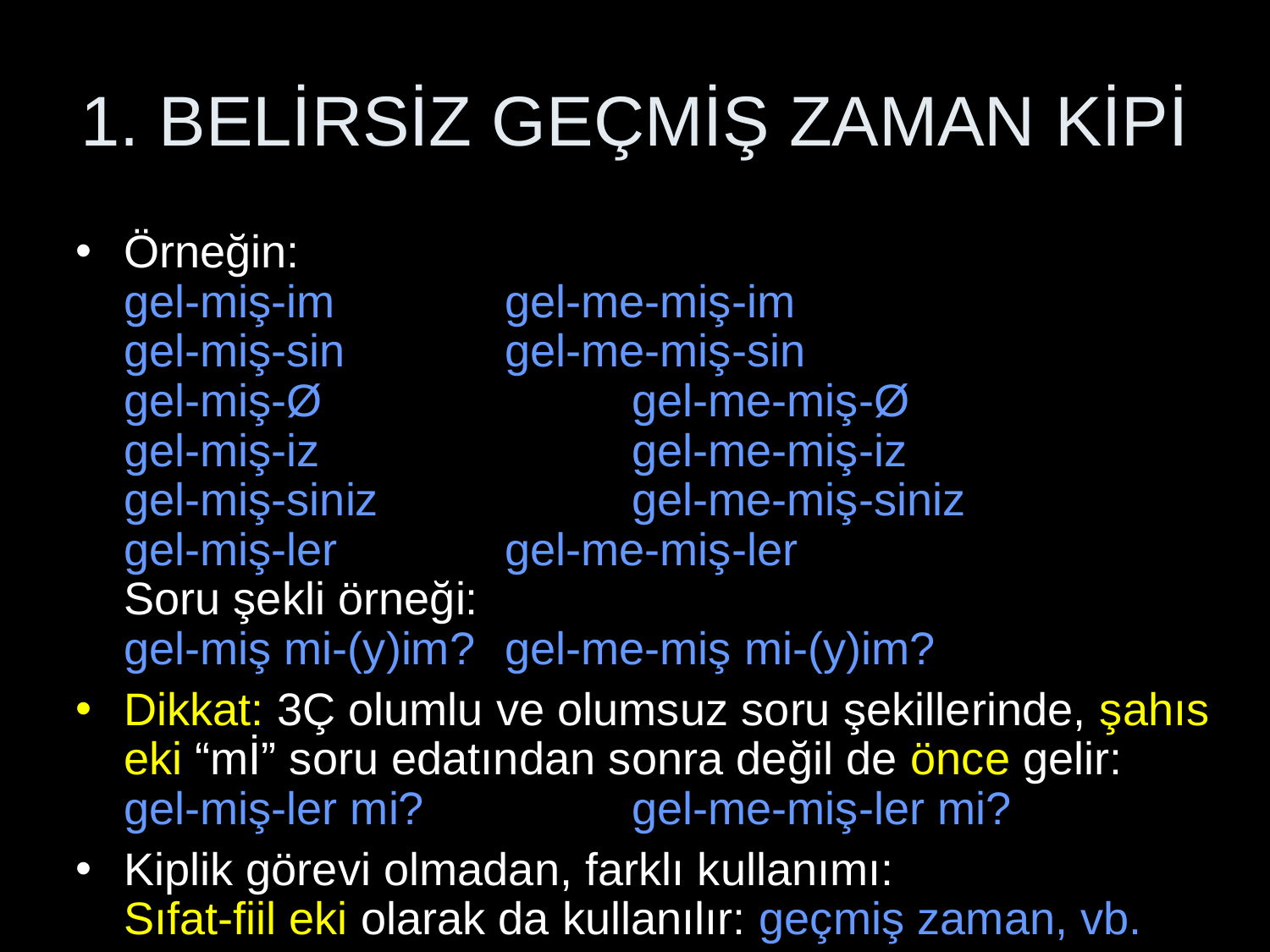

# 1. BELİRSİZ GEÇMİŞ ZAMAN KİPİ
Örneğin:
gel-miş-im 		gel-me-miş-im
gel-miş-sin 		gel-me-miş-sin
gel-miş-Ø			gel-me-miş-Ø
gel-miş-iz			gel-me-miş-iz
gel-miş-siniz		gel-me-miş-siniz
gel-miş-ler		gel-me-miş-ler
Soru şekli örneği:
gel-miş mi-(y)im? 	gel-me-miş mi-(y)im?
Dikkat: 3Ç olumlu ve olumsuz soru şekillerinde, şahıs eki “mİ” soru edatından sonra değil de önce gelir:
gel-miş-ler mi?		gel-me-miş-ler mi?
Kiplik görevi olmadan, farklı kullanımı:
Sıfat-fiil eki olarak da kullanılır: geçmiş zaman, vb.